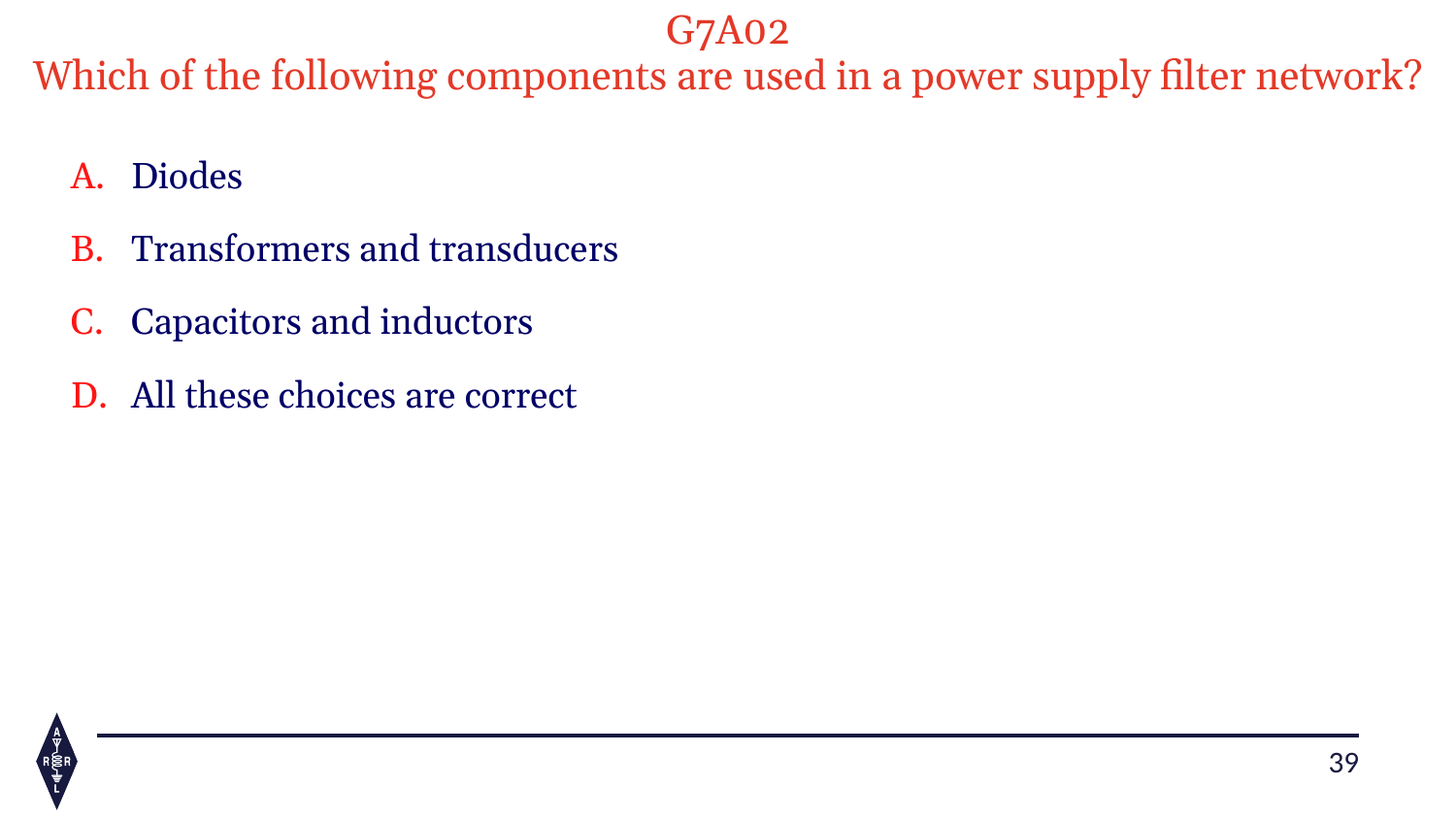

G7A02
Which of the following components are used in a power supply filter network?
Diodes
Transformers and transducers
Capacitors and inductors
All these choices are correct
39